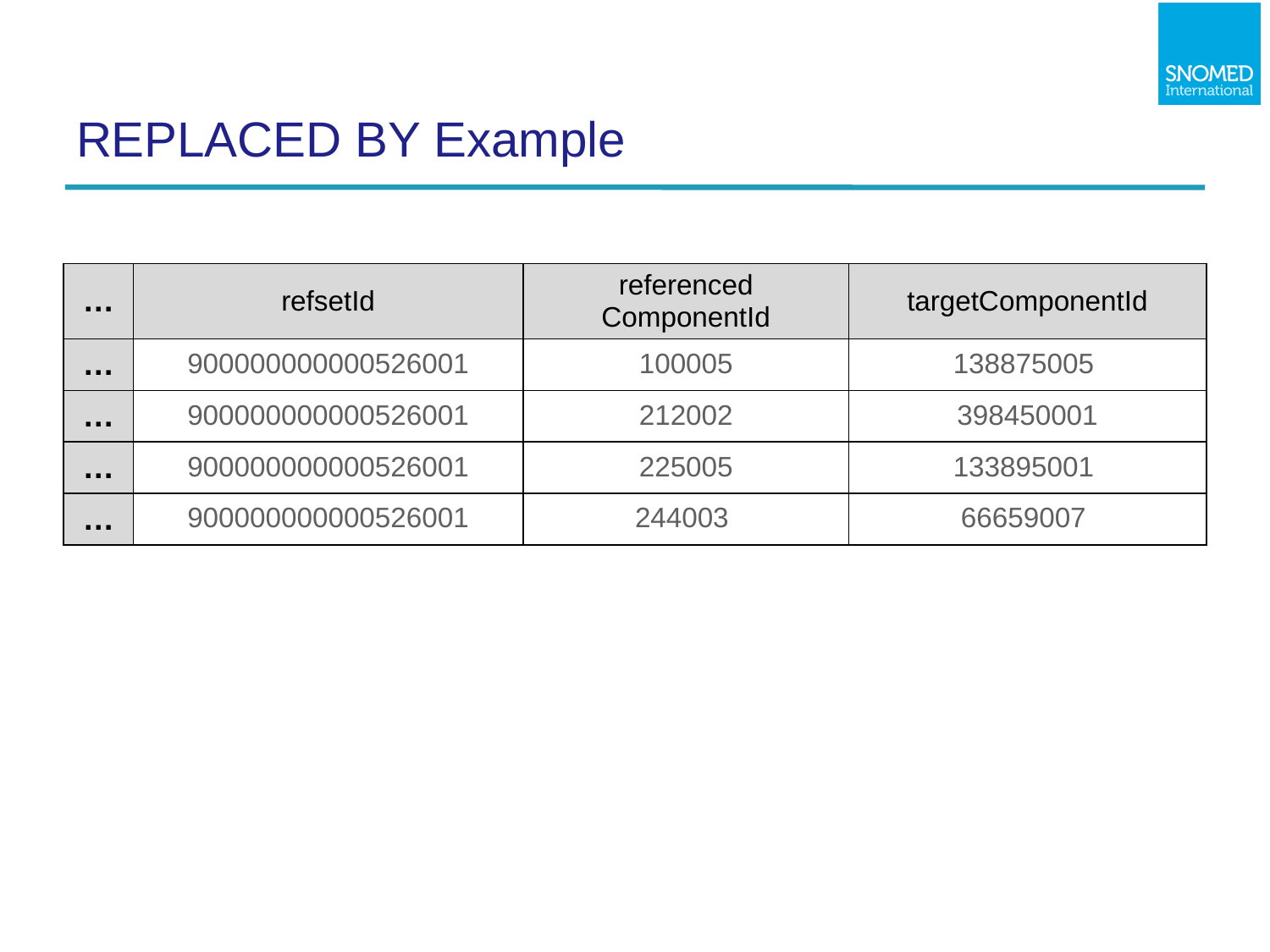

# REPLACED BY Example
| … | refsetId | referenced ComponentId | targetComponentId |
| --- | --- | --- | --- |
| … | 900000000000526001 | 100005 | 138875005 |
| … | 900000000000526001 | 212002 | 398450001 |
| … | 900000000000526001 | 225005 | 133895001 |
| … | 900000000000526001 | 244003 | 66659007 |